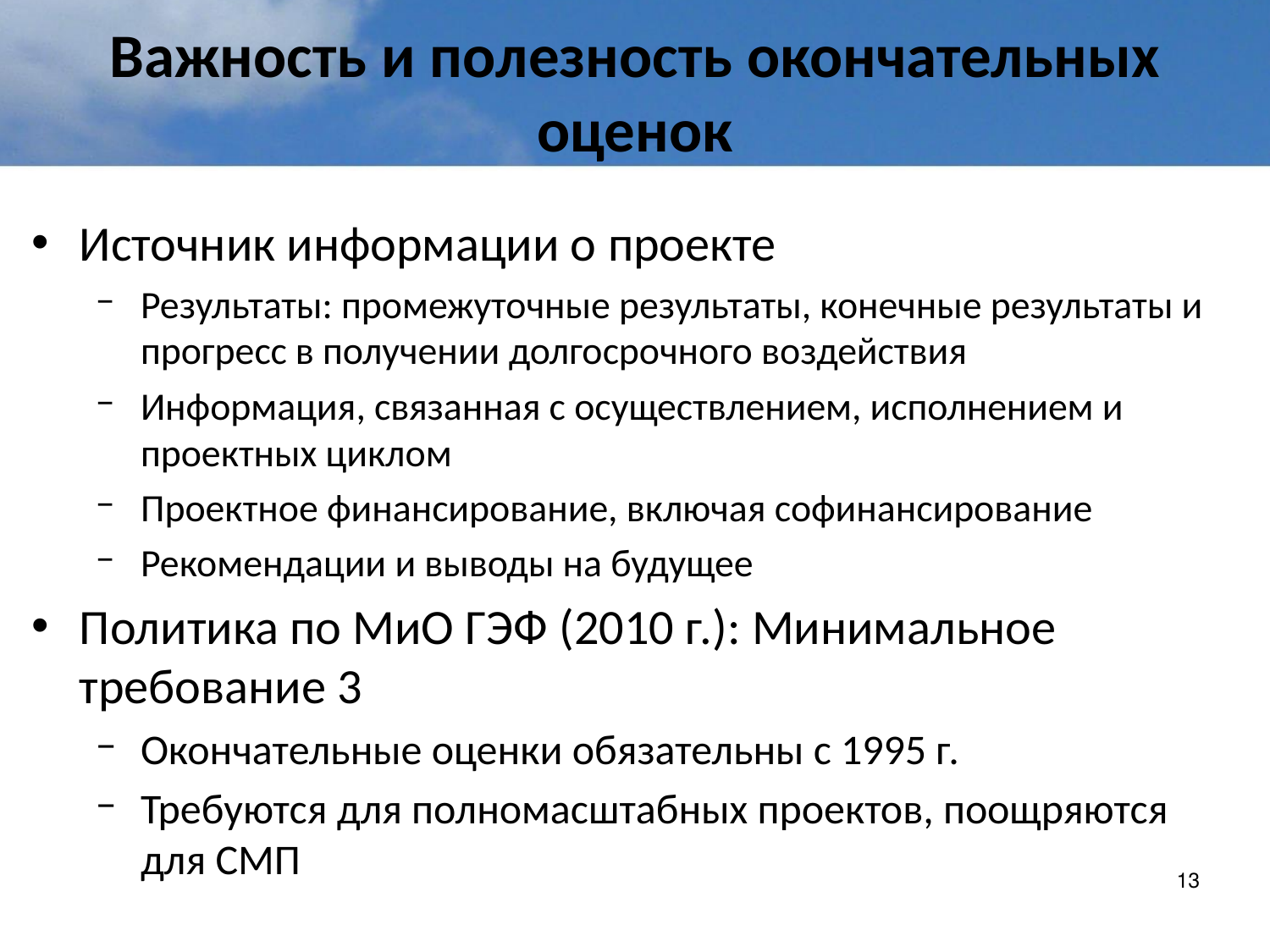

# Важность и полезность окончательных оценок
Источник информации о проекте
Результаты: промежуточные результаты, конечные результаты и прогресс в получении долгосрочного воздействия
Информация, связанная с осуществлением, исполнением и проектных циклом
Проектное финансирование, включая софинансирование
Рекомендации и выводы на будущее
Политика по МиО ГЭФ (2010 г.): Минимальное требование 3
Окончательные оценки обязательны с 1995 г.
Требуются для полномасштабных проектов, поощряются для СМП
13